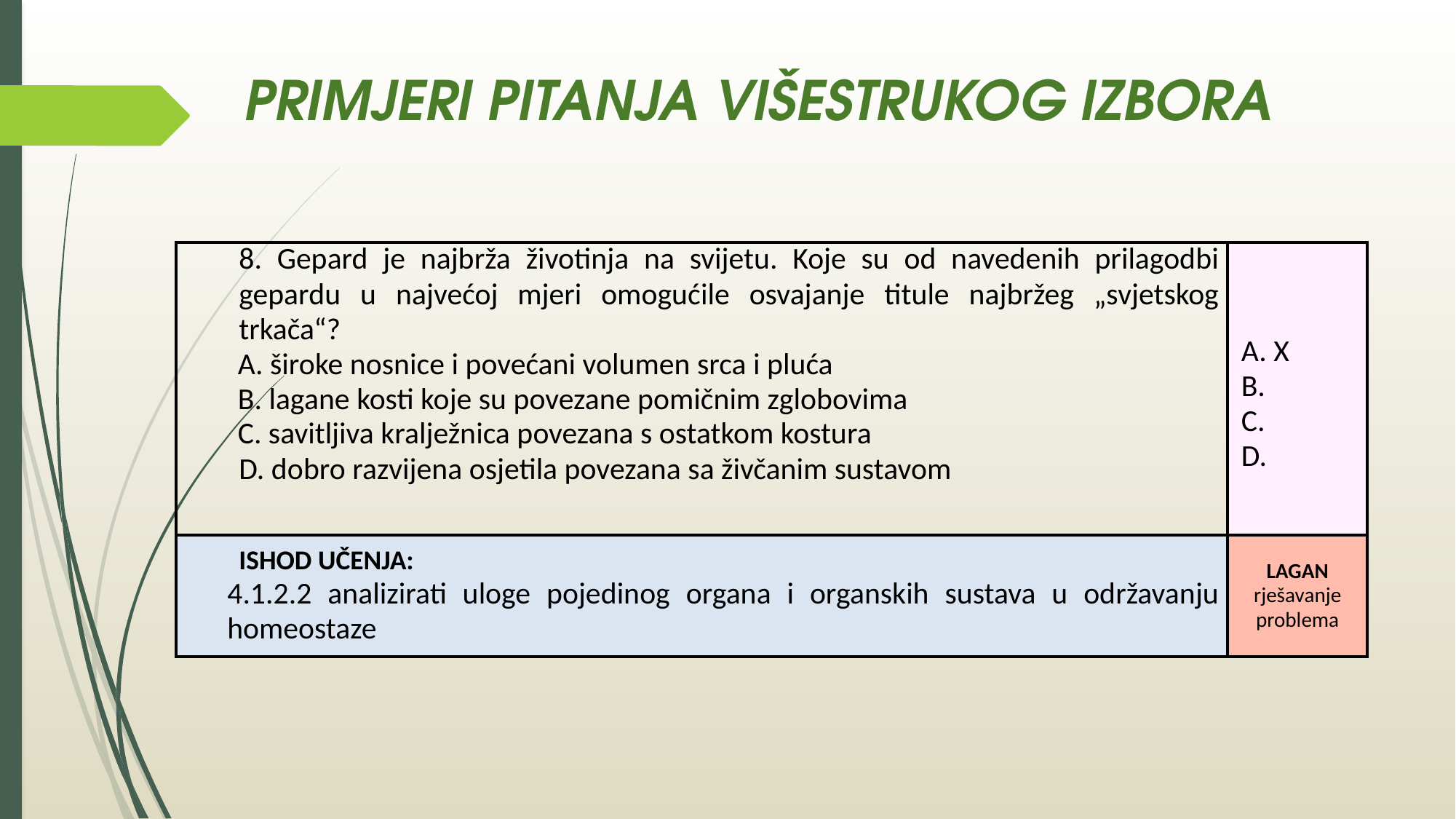

# PRIMJERI PITANJA VIŠESTRUKOG IZBORA
| 8. Gepard je najbrža životinja na svijetu. Koje su od navedenih prilagodbi gepardu u najvećoj mjeri omogućile osvajanje titule najbržeg „svjetskog trkača“? A. široke nosnice i povećani volumen srca i pluća B. lagane kosti koje su povezane pomičnim zglobovima C. savitljiva kralježnica povezana s ostatkom kostura D. dobro razvijena osjetila povezana sa živčanim sustavom | A. X B. C. D. |
| --- | --- |
| ISHOD UČENJA: 4.1.2.2 analizirati uloge pojedinog organa i organskih sustava u održavanju homeostaze | LAGAN rješavanje problema |